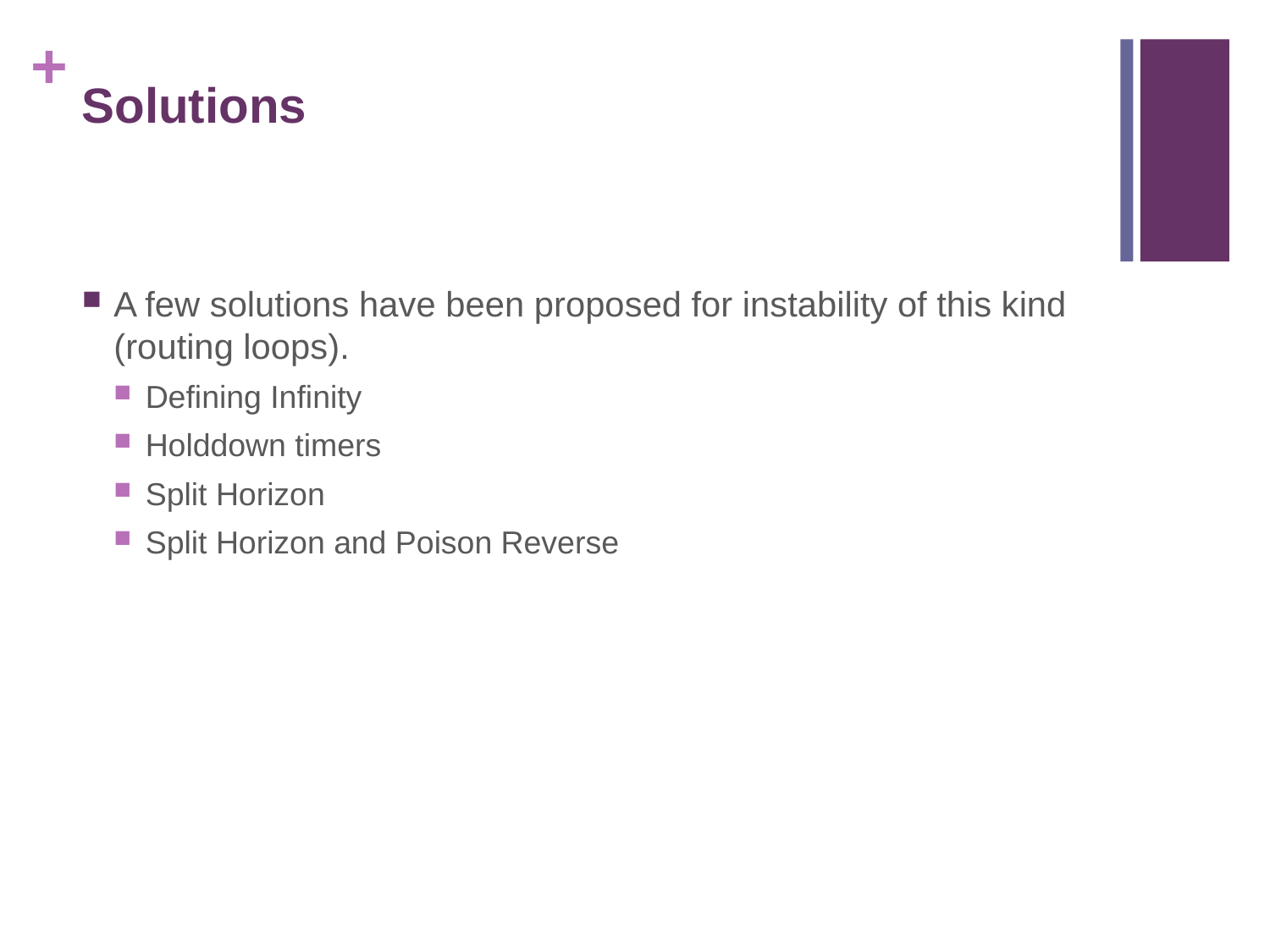

# Solutions
A few solutions have been proposed for instability of this kind (routing loops).
Defining Infinity
Holddown timers
Split Horizon
Split Horizon and Poison Reverse